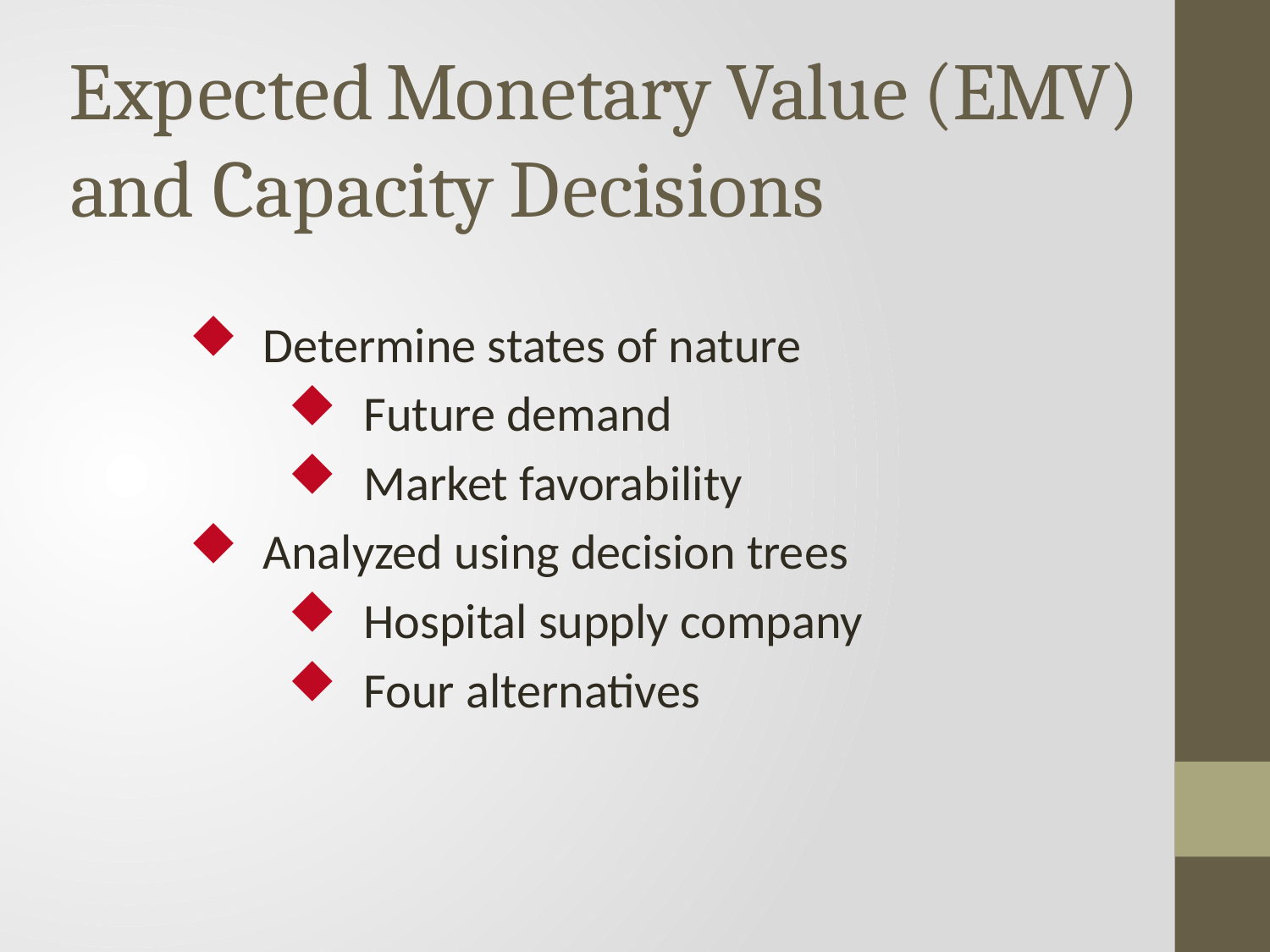

# Expected Monetary Value (EMV) and Capacity Decisions
Determine states of nature
Future demand
Market favorability
Analyzed using decision trees
Hospital supply company
Four alternatives